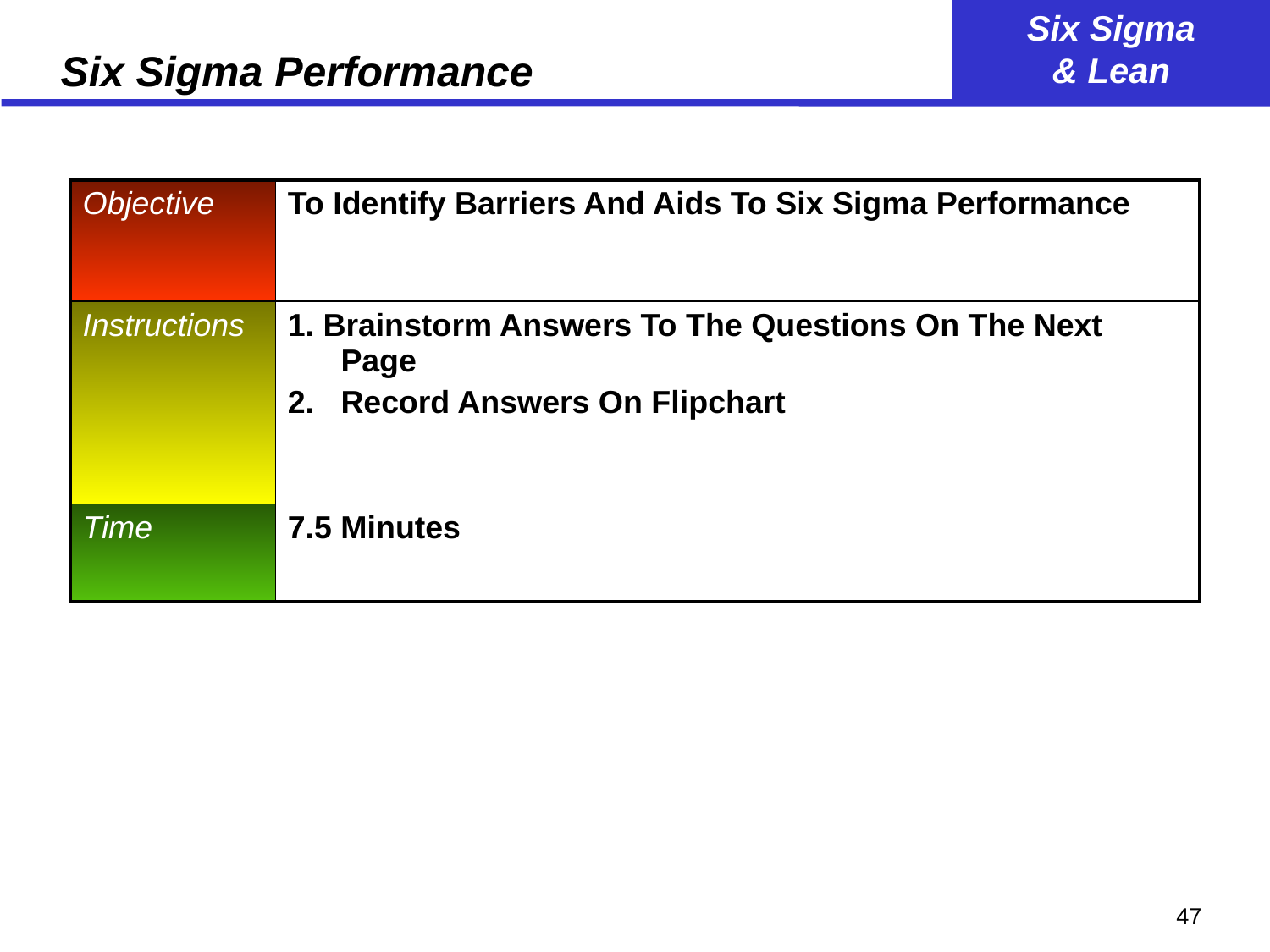

# Six Sigma Performance
| Objective | To Identify Barriers And Aids To Six Sigma Performance |
| --- | --- |
| Instructions | 1. Brainstorm Answers To The Questions On The Next Page 2. Record Answers On Flipchart |
| Time | 7.5 Minutes |